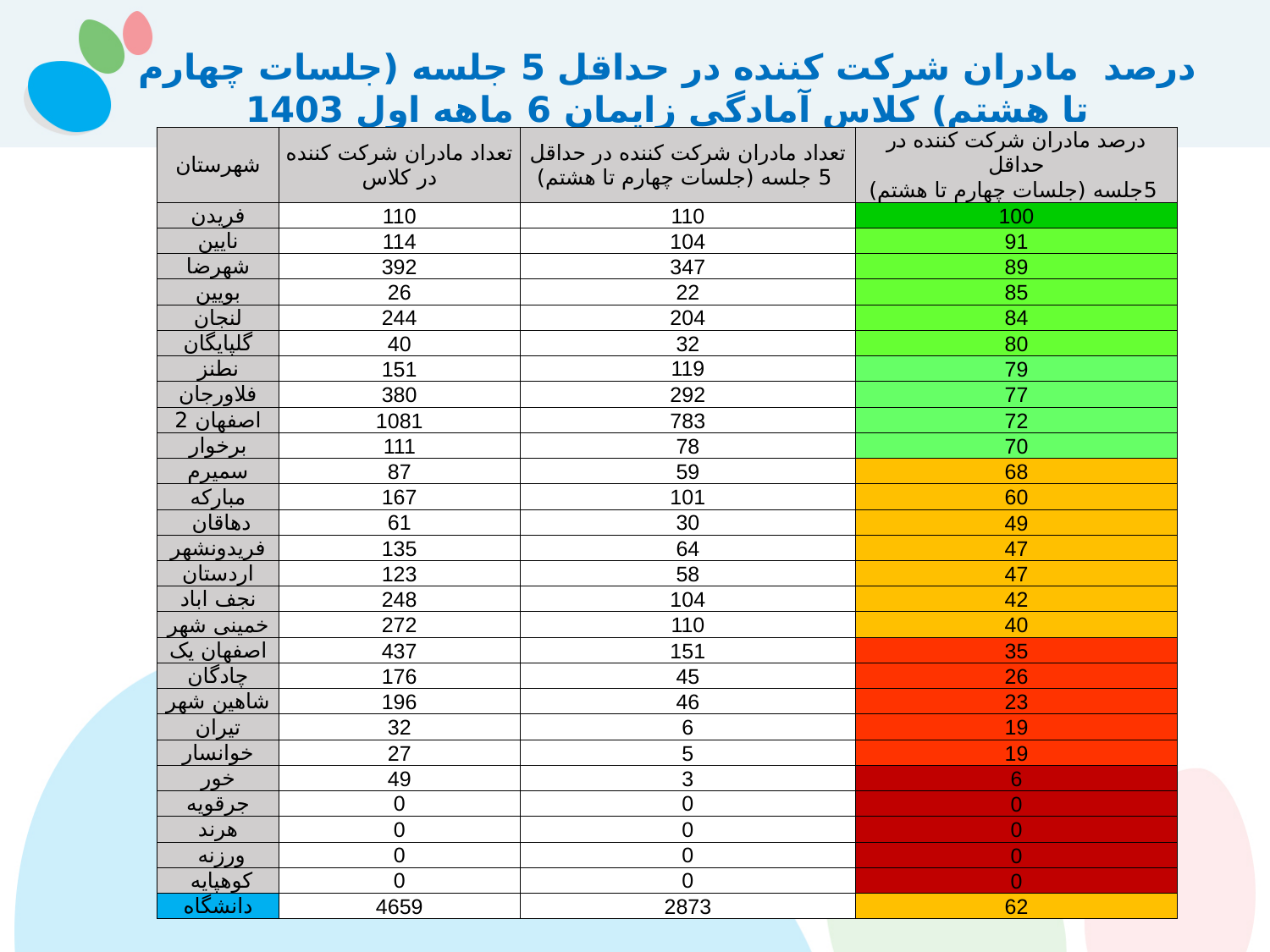

# درصد  مادران شرکت کننده در حداقل 5 جلسه (جلسات چهارم تا هشتم) کلاس آمادگی زایمان 6 ماهه اول 1403
| شهرستان | تعداد مادران شرکت کننده در کلاس | تعداد مادران شرکت کننده در حداقل 5 جلسه (جلسات چهارم تا هشتم) | درصد مادران شرکت کننده در حداقل 5جلسه (جلسات چهارم تا هشتم) |
| --- | --- | --- | --- |
| فریدن | 110 | 110 | 100 |
| نایین | 114 | 104 | 91 |
| شهرضا | 392 | 347 | 89 |
| بویین | 26 | 22 | 85 |
| لنجان | 244 | 204 | 84 |
| گلپایگان | 40 | 32 | 80 |
| نطنز | 151 | 119 | 79 |
| فلاورجان | 380 | 292 | 77 |
| اصفهان 2 | 1081 | 783 | 72 |
| برخوار | 111 | 78 | 70 |
| سمیرم | 87 | 59 | 68 |
| مبارکه | 167 | 101 | 60 |
| دهاقان | 61 | 30 | 49 |
| فریدونشهر | 135 | 64 | 47 |
| اردستان | 123 | 58 | 47 |
| نجف اباد | 248 | 104 | 42 |
| خمینی شهر | 272 | 110 | 40 |
| اصفهان یک | 437 | 151 | 35 |
| چادگان | 176 | 45 | 26 |
| شاهین شهر | 196 | 46 | 23 |
| تیران | 32 | 6 | 19 |
| خوانسار | 27 | 5 | 19 |
| خور | 49 | 3 | 6 |
| جرقویه | 0 | 0 | 0 |
| هرند | 0 | 0 | 0 |
| ورزنه | 0 | 0 | 0 |
| کوهپایه | 0 | 0 | 0 |
| دانشگاه | 4659 | 2873 | 62 |